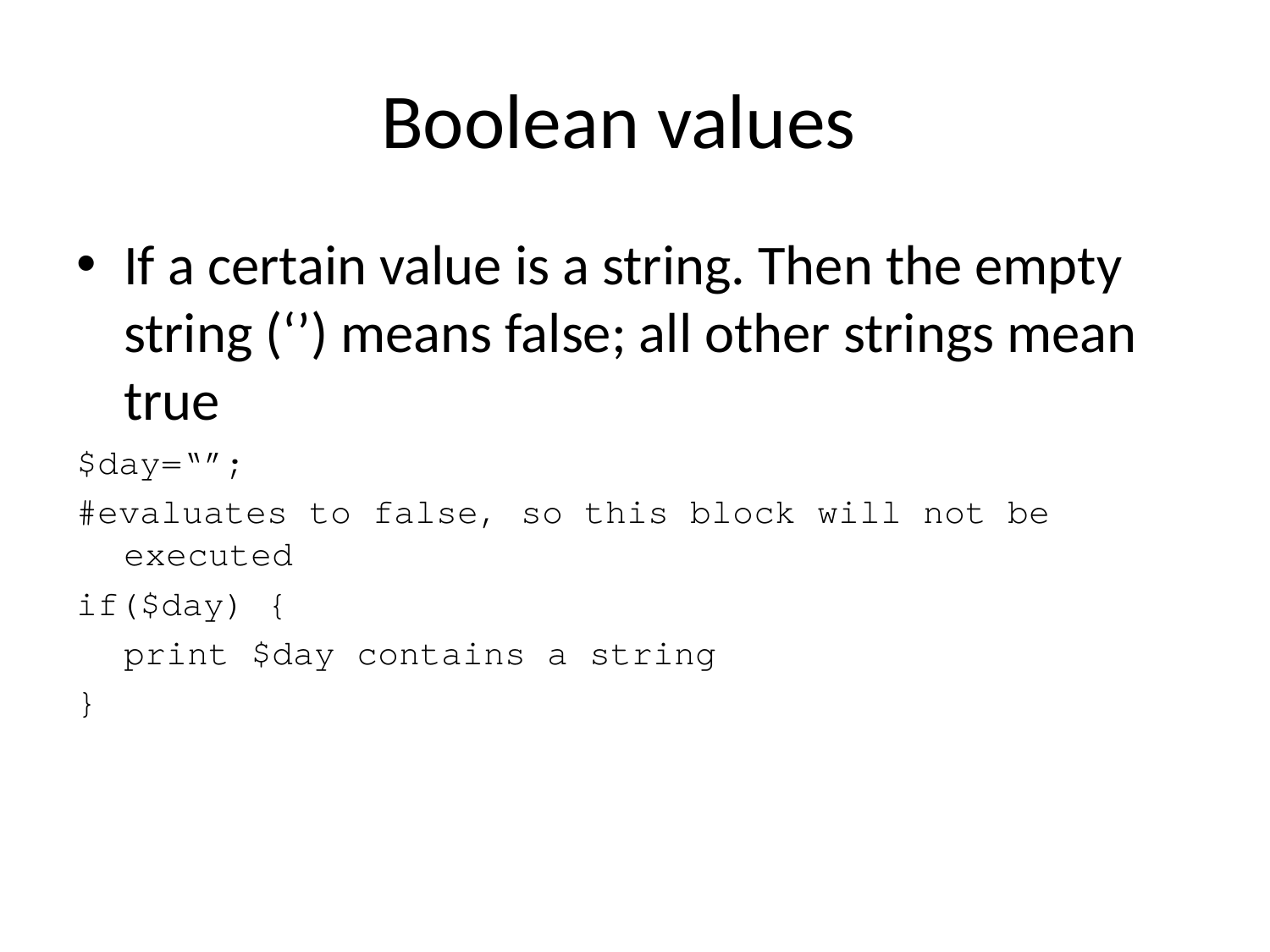

# Boolean values
If a certain value is a string. Then the empty string (‘’) means false; all other strings mean true
$day=“”;
#evaluates to false, so this block will not be executed
if($day) {
	print $day contains a string
}